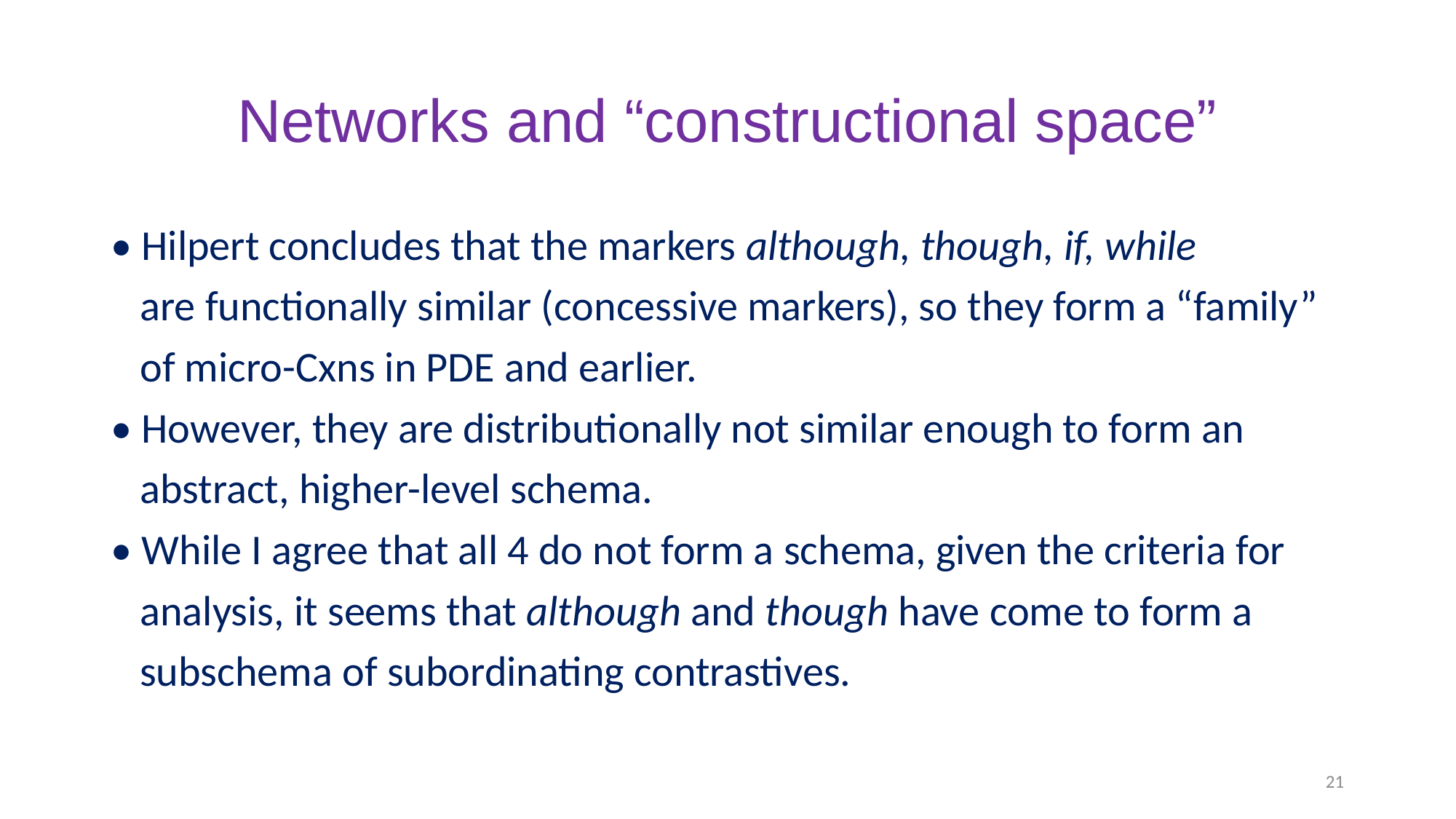

# Networks and “constructional space”
• Hilpert concludes that the markers although, though, if, while
   are functionally similar (concessive markers), so they form a “family”
   of micro-Cxns in PDE and earlier.
• However, they are distributionally not similar enough to form an
   abstract, higher-level schema.
• While I agree that all 4 do not form a schema, given the criteria for
   analysis, it seems that although and though have come to form a
   subschema of subordinating contrastives.

21